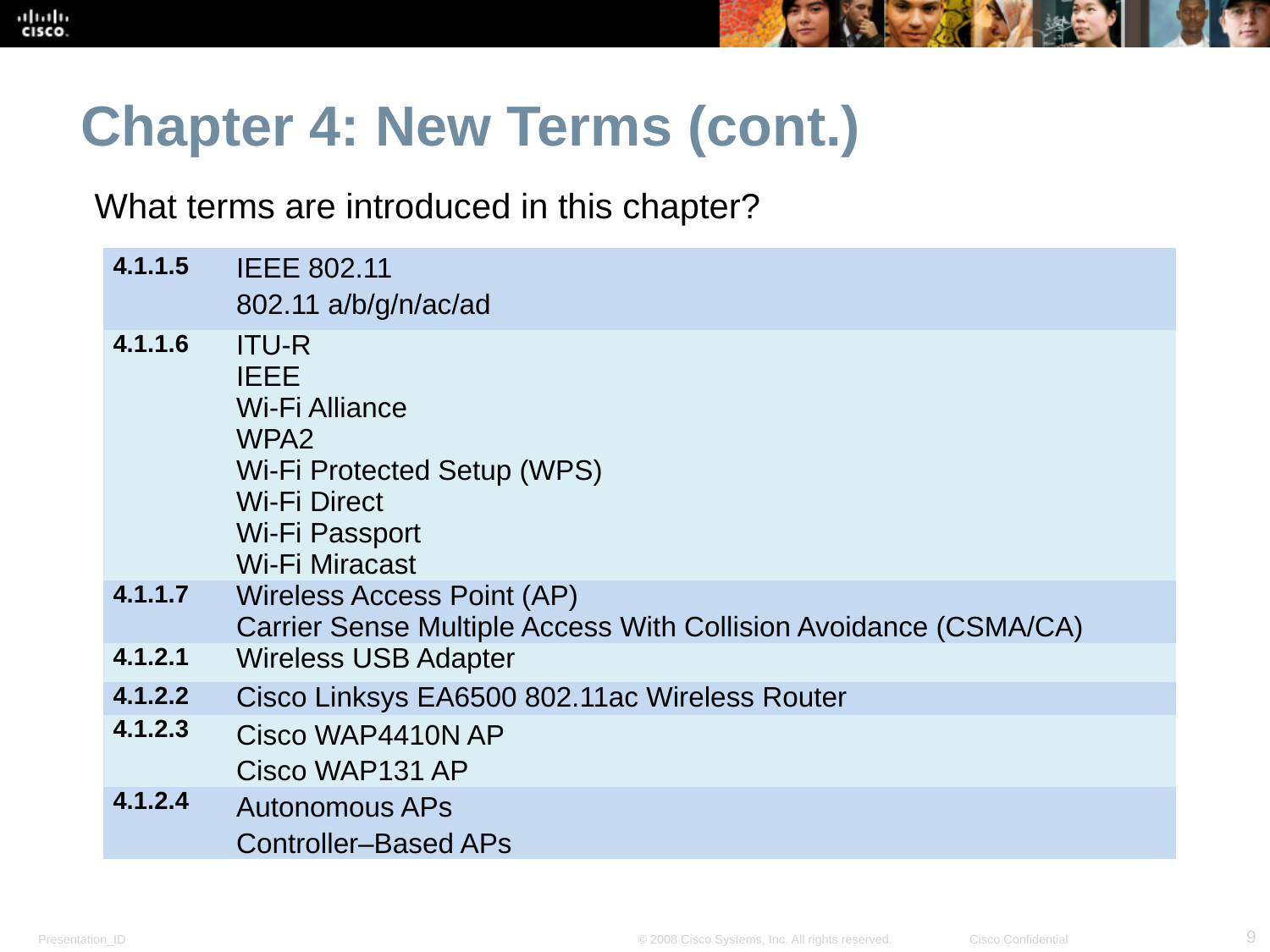

Chapter 4: New Terms (cont.)
What terms are introduced in this chapter?
| 4.1.1.5 | IEEE 802.11 802.11 a/b/g/n/ac/ad |
| --- | --- |
| 4.1.1.6 | ITU-R IEEE Wi-Fi Alliance WPA2 Wi-Fi Protected Setup (WPS) Wi-Fi Direct Wi-Fi Passport Wi-Fi Miracast |
| 4.1.1.7 | Wireless Access Point (AP) Carrier Sense Multiple Access With Collision Avoidance (CSMA/CA) |
| 4.1.2.1 | Wireless USB Adapter |
| 4.1.2.2 | Cisco Linksys EA6500 802.11ac Wireless Router |
| 4.1.2.3 | Cisco WAP4410N AP Cisco WAP131 AP |
| 4.1.2.4 | Autonomous APs Controller–Based APs |